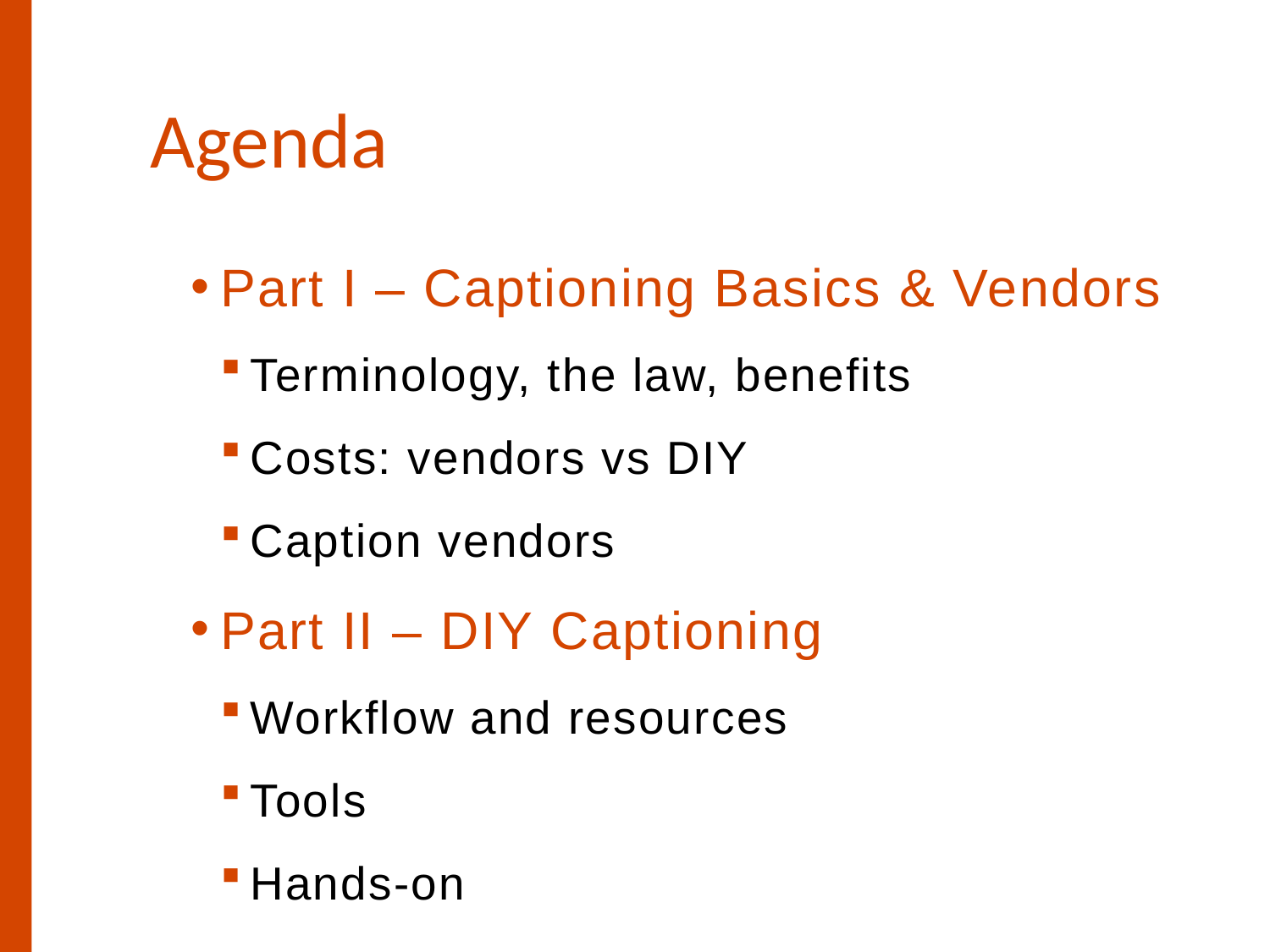

# Agenda
Part I – Captioning Basics & Vendors
Terminology, the law, benefits
Costs: vendors vs DIY
Caption vendors
Part II – DIY Captioning
Workflow and resources
Tools
Hands-on